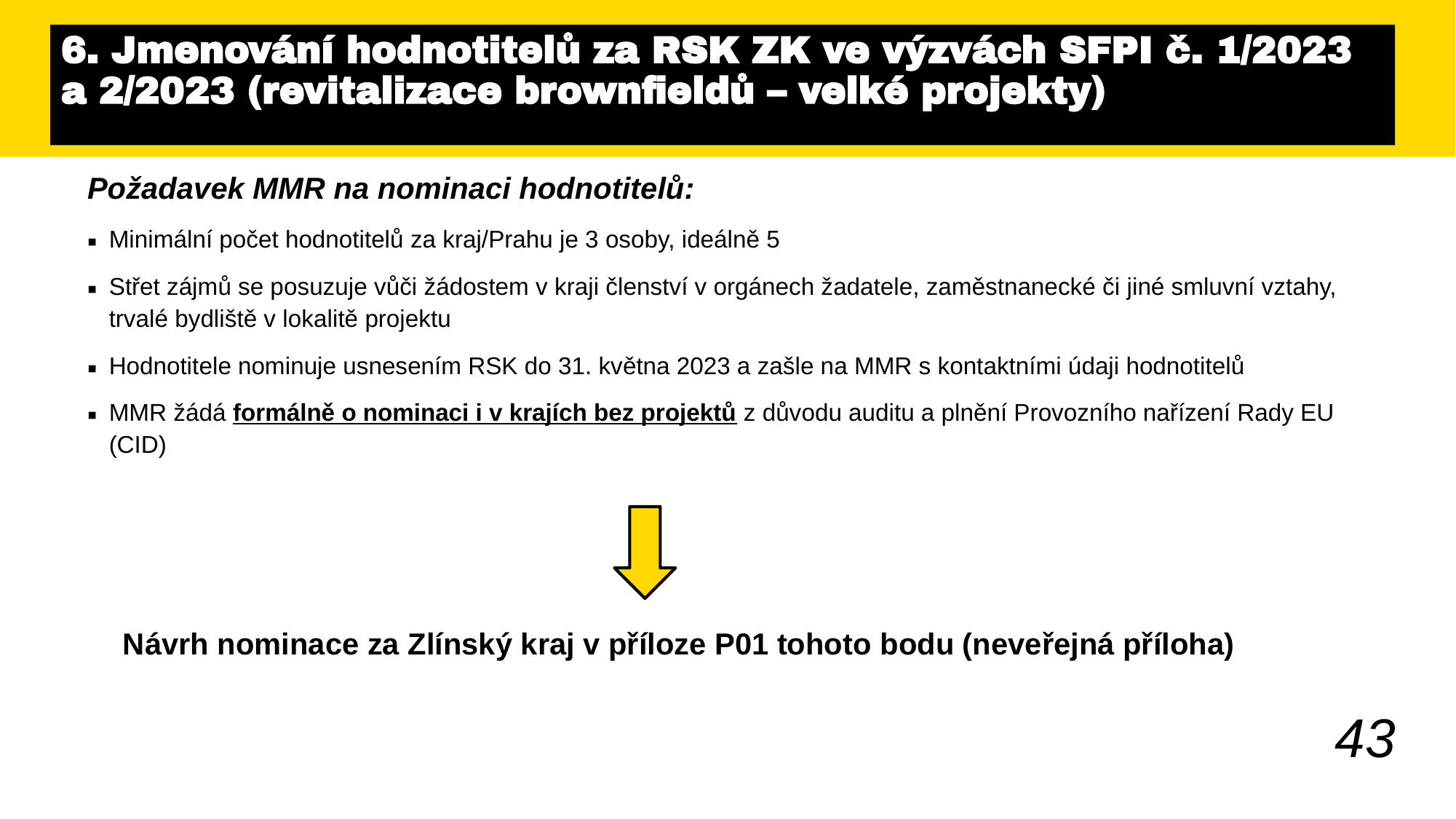

# 6. Jmenování hodnotitelů za RSK ZK ve výzvách SFPI č. 1/2023 a 2/2023 (revitalizace brownfieldů – velké projekty)
Požadavek MMR na nominaci hodnotitelů:
Minimální počet hodnotitelů za kraj/Prahu je 3 osoby, ideálně 5
Střet zájmů se posuzuje vůči žádostem v kraji členství v orgánech žadatele, zaměstnanecké či jiné smluvní vztahy, trvalé bydliště v lokalitě projektu
Hodnotitele nominuje usnesením RSK do 31. května 2023 a zašle na MMR s kontaktními údaji hodnotitelů
MMR žádá formálně o nominaci i v krajích bez projektů z důvodu auditu a plnění Provozního nařízení Rady EU (CID)

Návrh nominace za Zlínský kraj v příloze P01 tohoto bodu (neveřejná příloha)
43